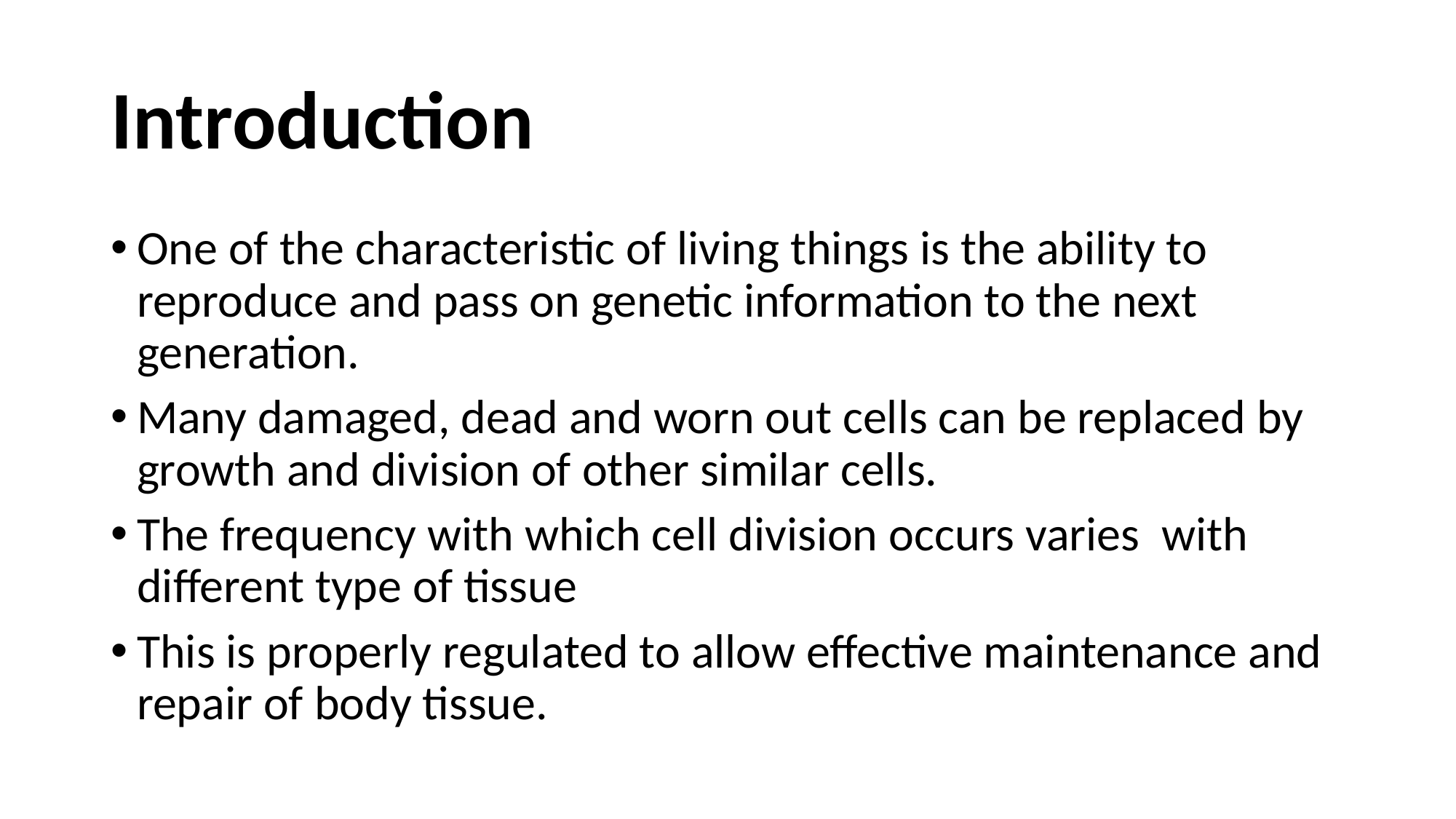

# Introduction
One of the characteristic of living things is the ability to reproduce and pass on genetic information to the next generation.
Many damaged, dead and worn out cells can be replaced by growth and division of other similar cells.
The frequency with which cell division occurs varies  with different type of tissue
This is properly regulated to allow effective maintenance and repair of body tissue.